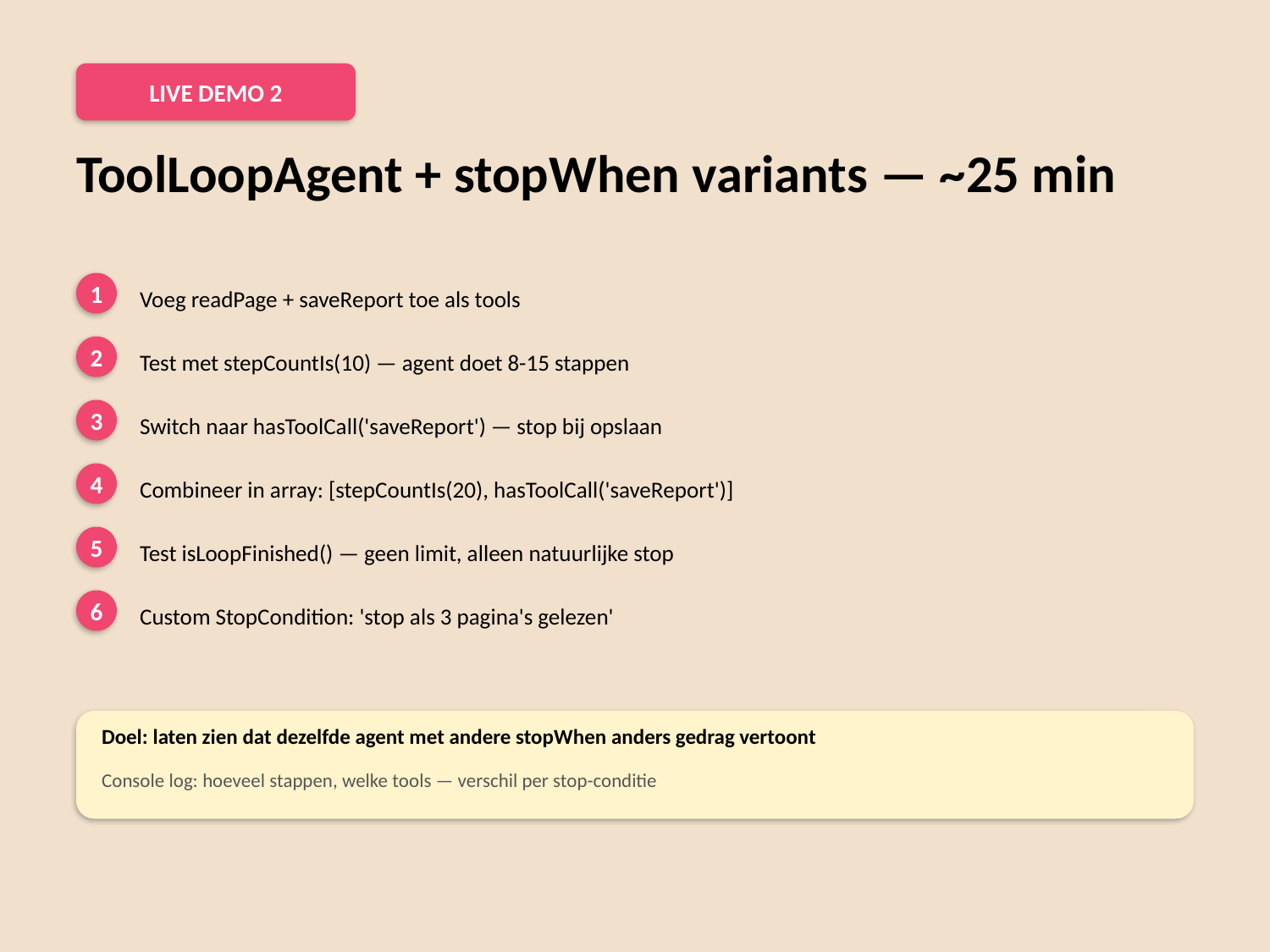

LIVE DEMO 2
ToolLoopAgent + stopWhen variants — ~25 min

1
Voeg readPage + saveReport toe als tools

2
Test met stepCountIs(10) — agent doet 8-15 stappen

3
Switch naar hasToolCall('saveReport') — stop bij opslaan

4
Combineer in array: [stepCountIs(20), hasToolCall('saveReport')]

5
Test isLoopFinished() — geen limit, alleen natuurlijke stop

6
Custom StopCondition: 'stop als 3 pagina's gelezen'

Doel: laten zien dat dezelfde agent met andere stopWhen anders gedrag vertoont
Console log: hoeveel stappen, welke tools — verschil per stop-conditie